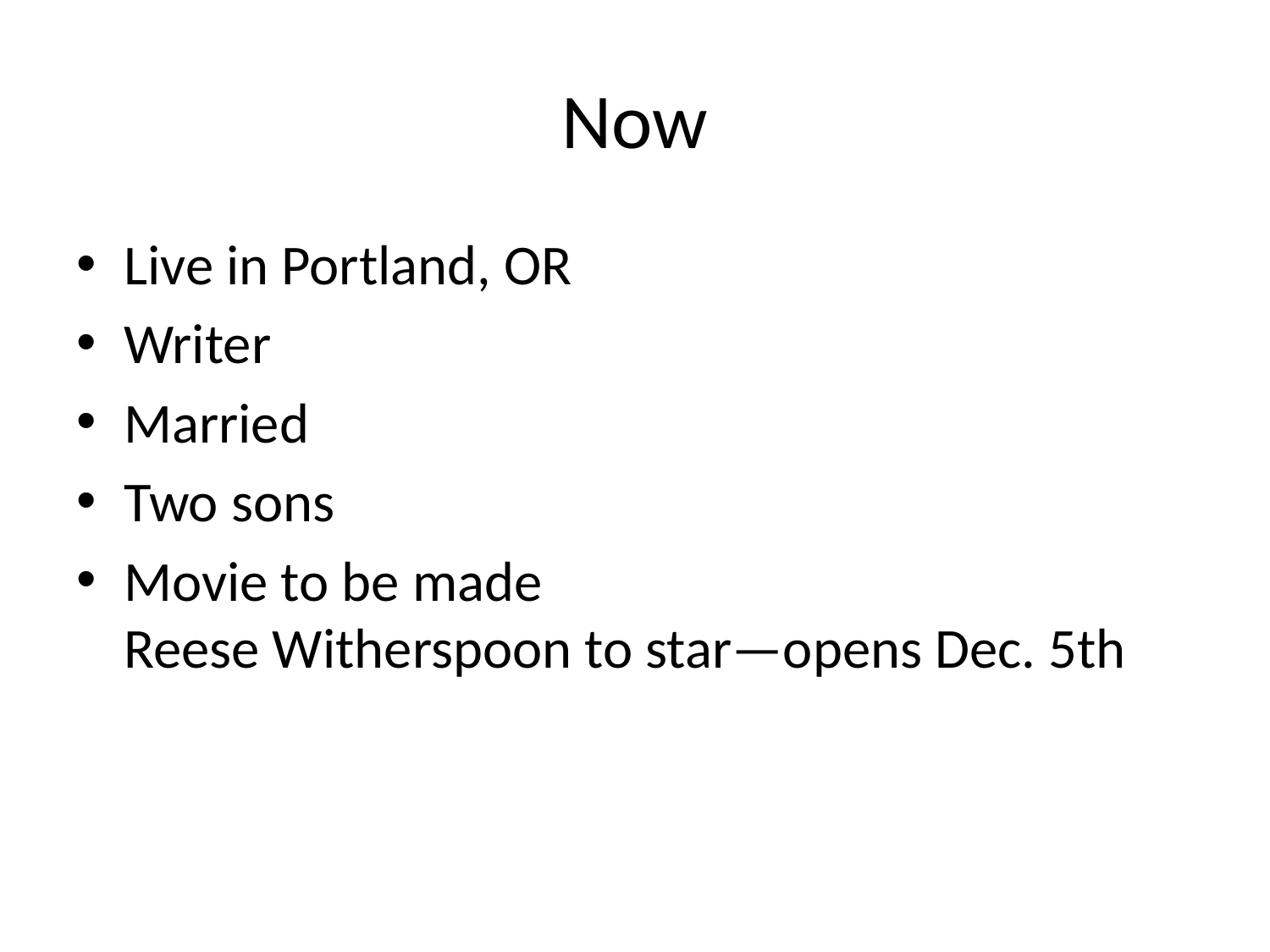

# Now
Live in Portland, OR
Writer
Married
Two sons
Movie to be made                                          Reese Witherspoon to star—opens Dec. 5th